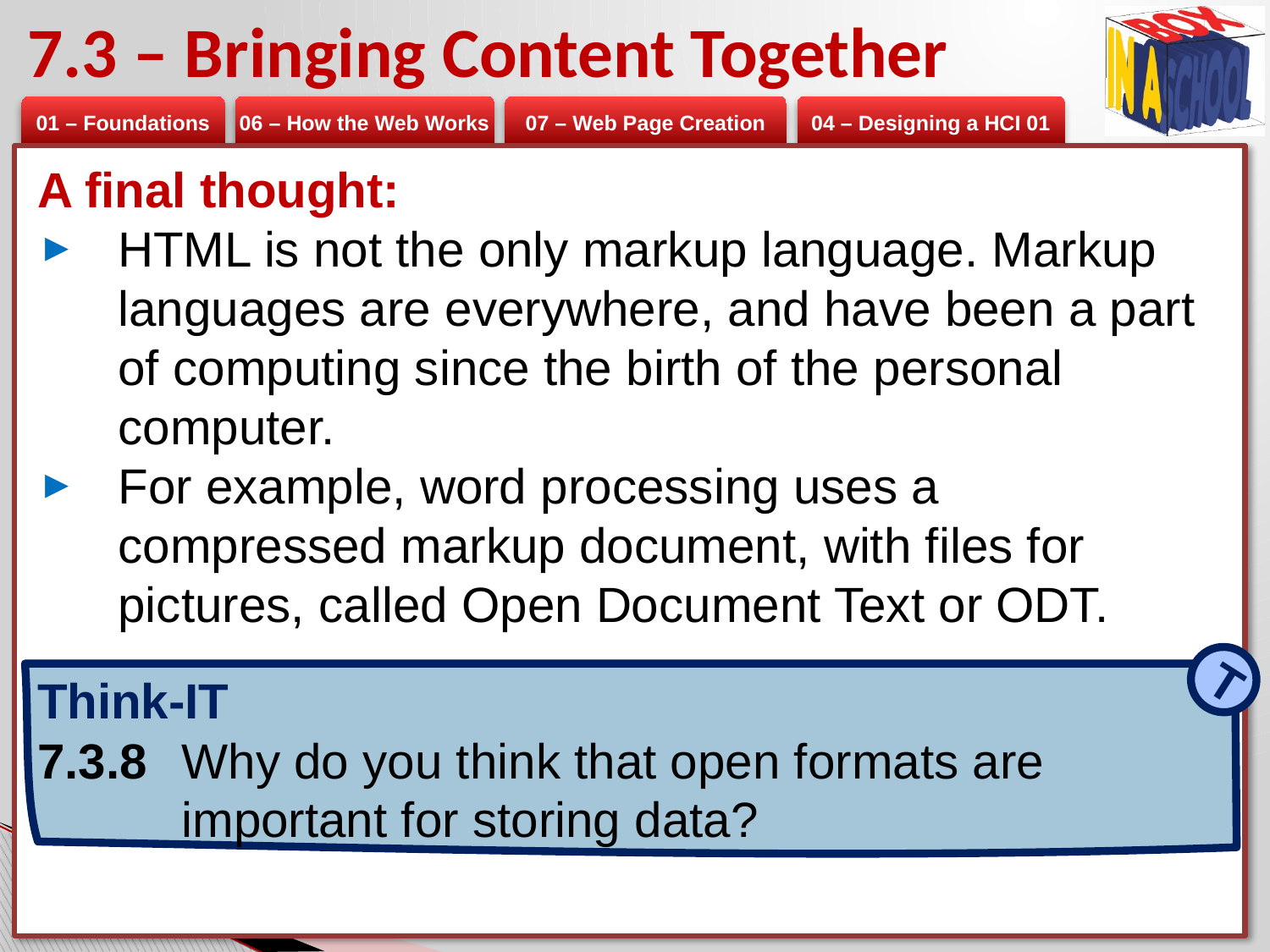

# 7.3 – Bringing Content Together
A final thought:
HTML is not the only markup language. Markup languages are everywhere, and have been a part of computing since the birth of the personal computer.
For example, word processing uses a compressed markup document, with files for pictures, called Open Document Text or ODT.
T
Think-IT
7.3.8 	Why do you think that open formats are important for storing data?